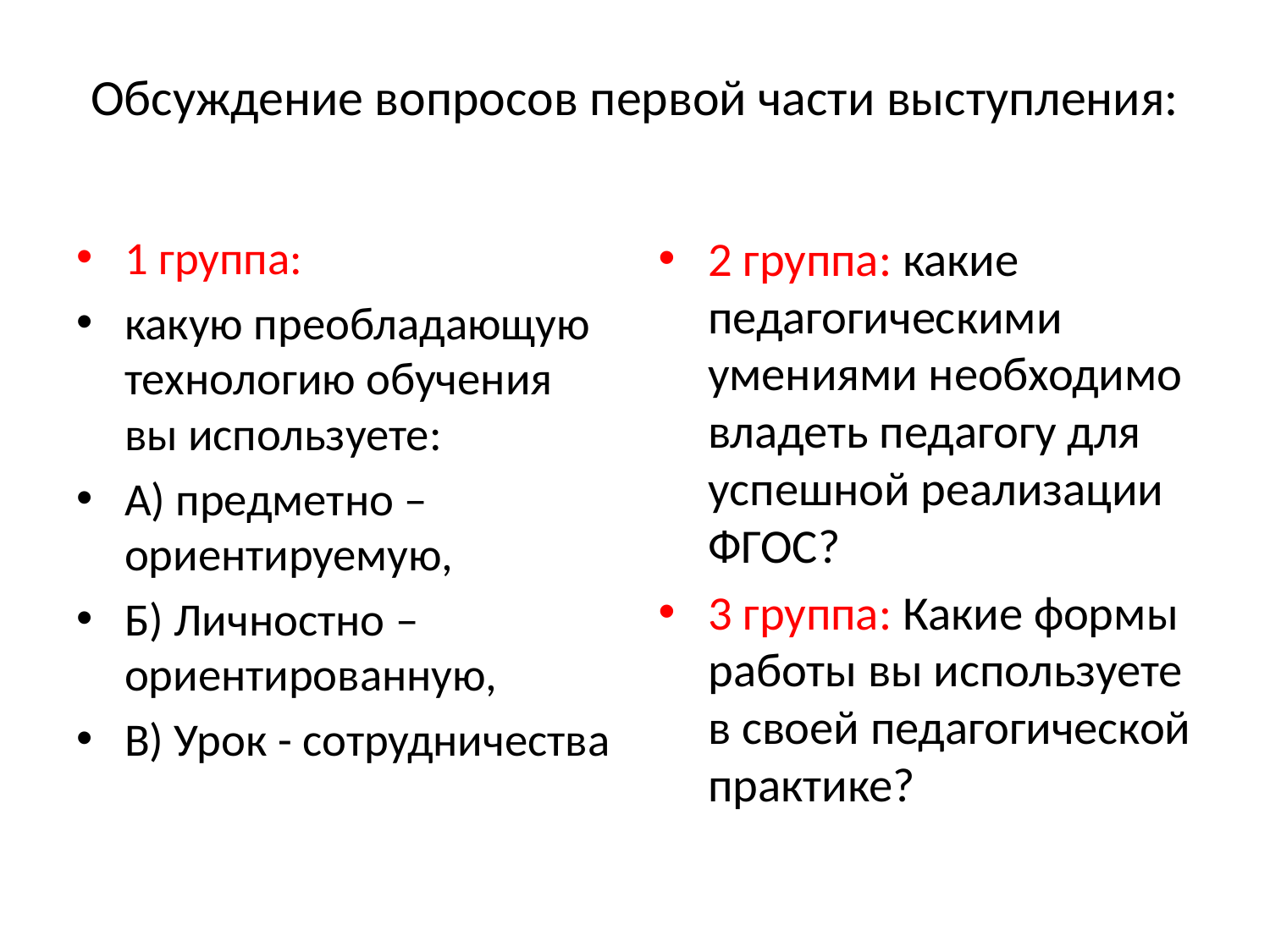

# Обсуждение вопросов первой части выступления:
1 группа:
какую преобладающую технологию обучения вы используете:
А) предметно – ориентируемую,
Б) Личностно – ориентированную,
В) Урок - сотрудничества

2 группа: какие педагогическими умениями необходимо владеть педагогу для успешной реализации ФГОС?
3 группа: Какие формы работы вы используете в своей педагогической практике?